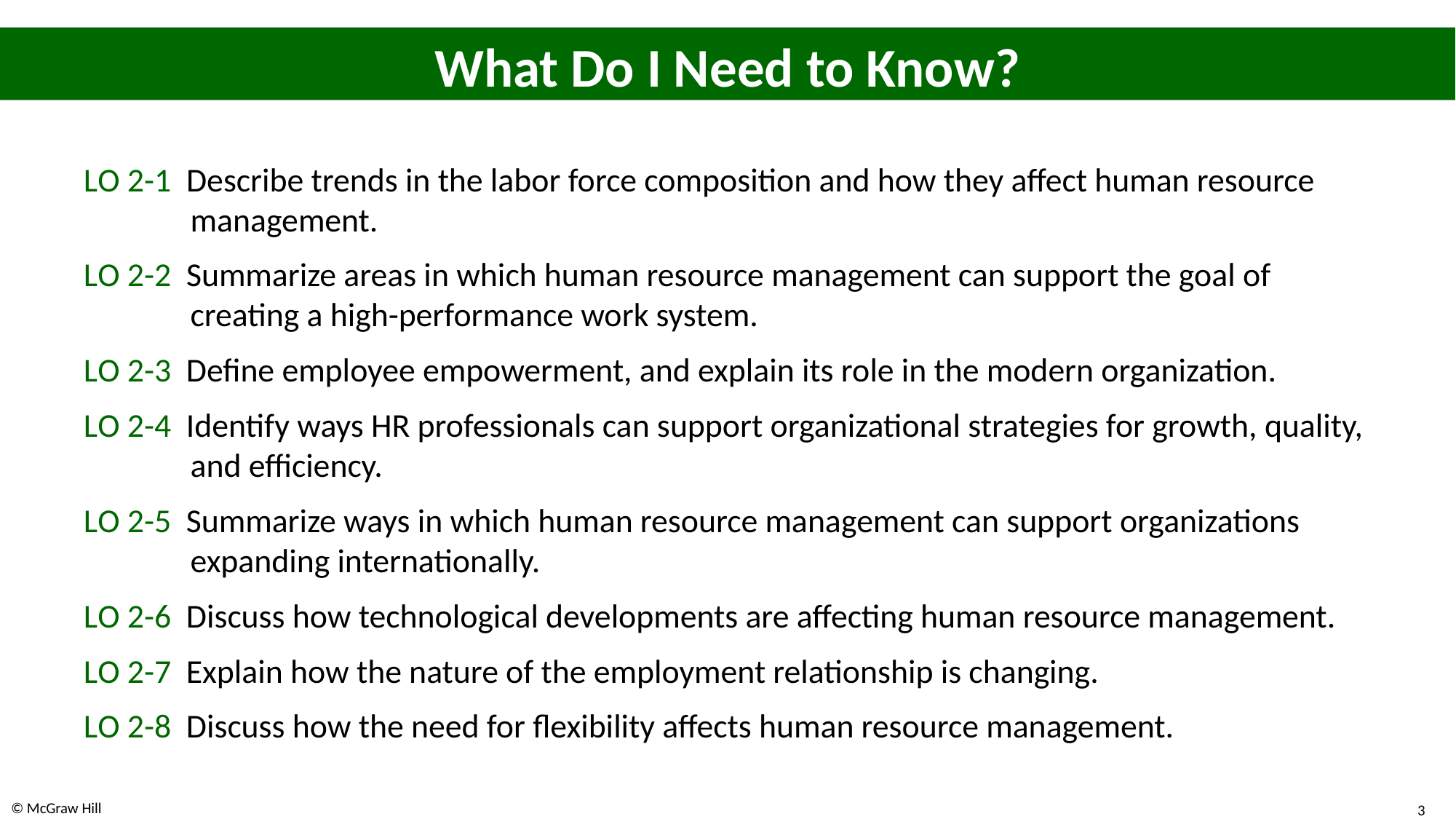

# What Do I Need to Know?
L O 2-1  Describe trends in the labor force composition and how they affect human resource management.
L O 2-2  Summarize areas in which human resource management can support the goal of creating a high-performance work system.
L O 2-3  Define employee empowerment, and explain its role in the modern organization.
L O 2-4  Identify ways HR professionals can support organizational strategies for growth, quality, and efficiency.
L O 2-5  Summarize ways in which human resource management can support organizations expanding internationally.
L O 2-6  Discuss how technological developments are affecting human resource management.
L O 2-7  Explain how the nature of the employment relationship is changing.
L O 2-8  Discuss how the need for flexibility affects human resource management.